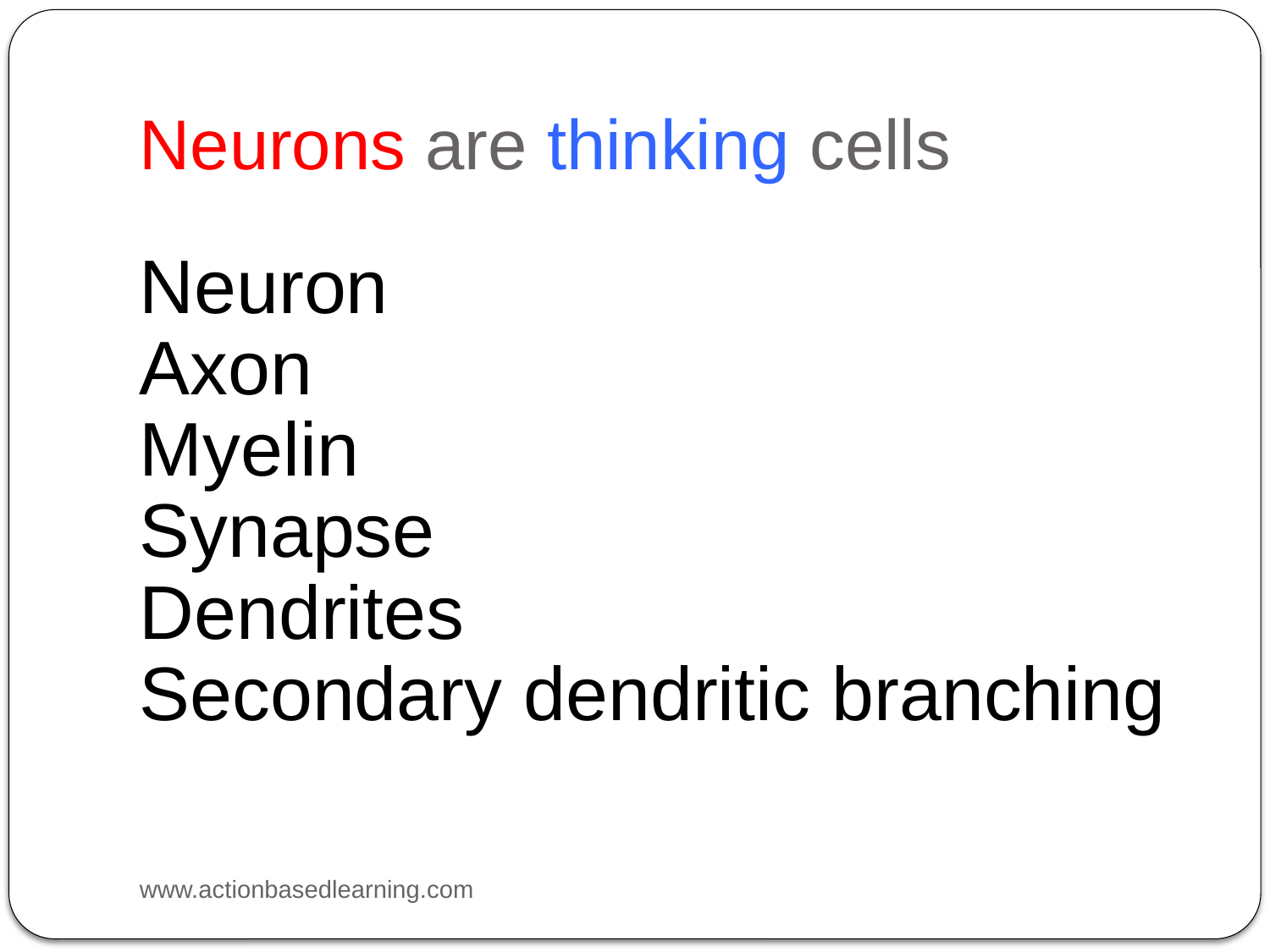

# Neurons are thinking cells

Neuron
Axon
Myelin
Synapse
Dendrites
Secondary dendritic branching

www.actionbasedlearning.com